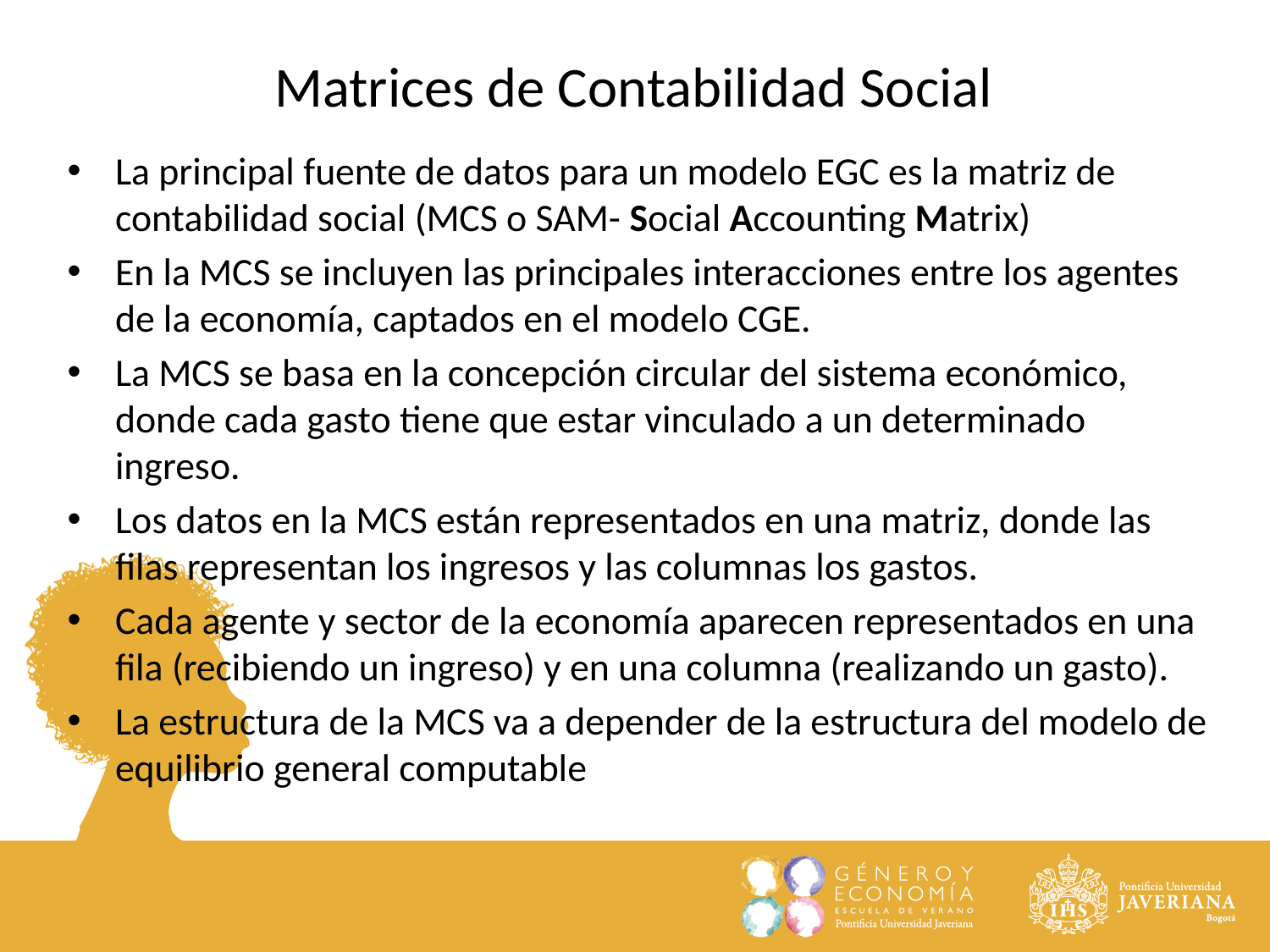

Matrices de Contabilidad Social
La principal fuente de datos para un modelo EGC es la matriz de contabilidad social (MCS o SAM- Social Accounting Matrix)
En la MCS se incluyen las principales interacciones entre los agentes de la economía, captados en el modelo CGE.
La MCS se basa en la concepción circular del sistema económico, donde cada gasto tiene que estar vinculado a un determinado ingreso.
Los datos en la MCS están representados en una matriz, donde las filas representan los ingresos y las columnas los gastos.
Cada agente y sector de la economía aparecen representados en una fila (recibiendo un ingreso) y en una columna (realizando un gasto).
La estructura de la MCS va a depender de la estructura del modelo de equilibrio general computable